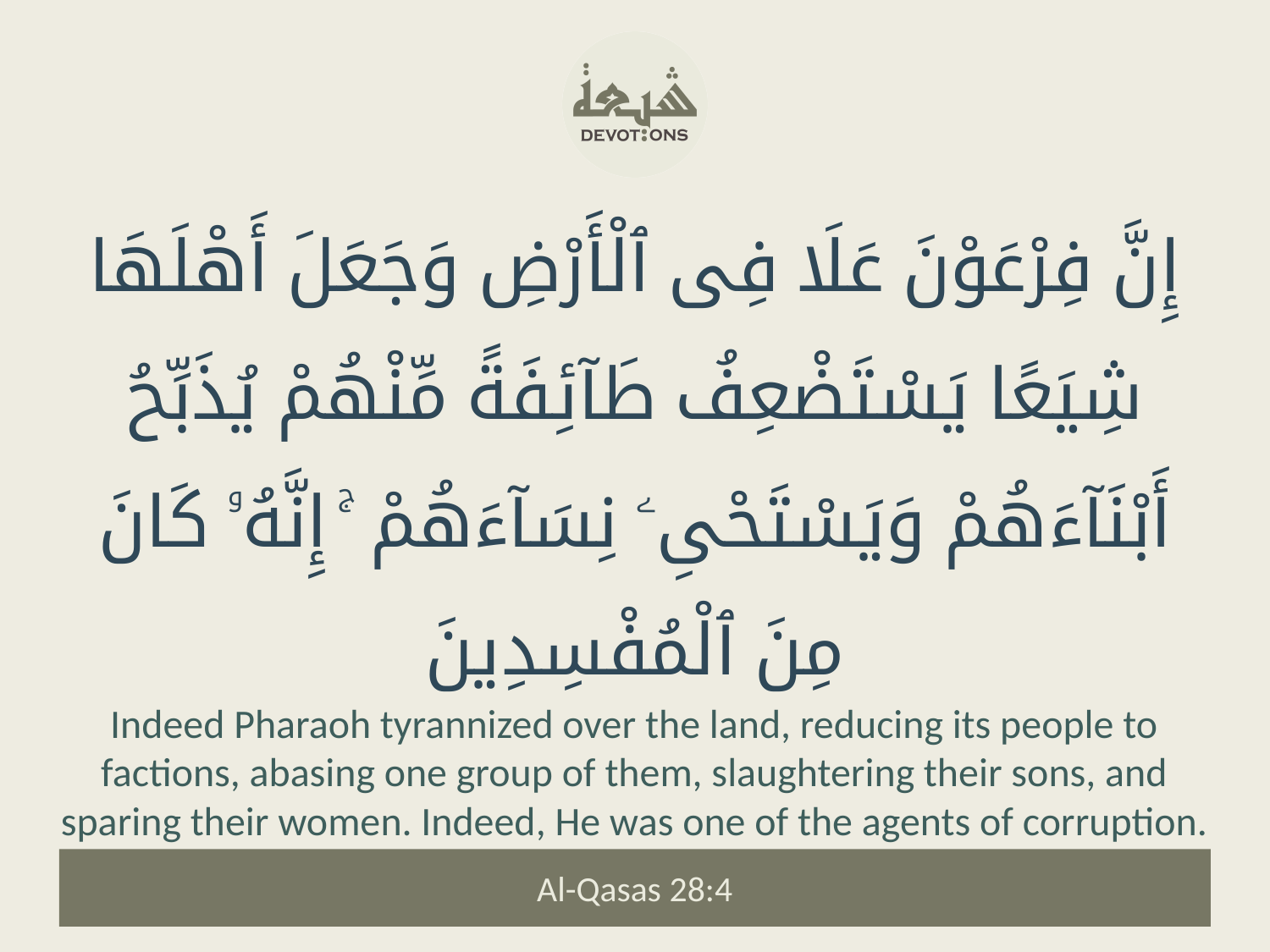

إِنَّ فِرْعَوْنَ عَلَا فِى ٱلْأَرْضِ وَجَعَلَ أَهْلَهَا شِيَعًا يَسْتَضْعِفُ طَآئِفَةً مِّنْهُمْ يُذَبِّحُ أَبْنَآءَهُمْ وَيَسْتَحْىِۦ نِسَآءَهُمْ ۚ إِنَّهُۥ كَانَ مِنَ ٱلْمُفْسِدِينَ
Indeed Pharaoh tyrannized over the land, reducing its people to factions, abasing one group of them, slaughtering their sons, and sparing their women. Indeed, He was one of the agents of corruption.
Al-Qasas 28:4